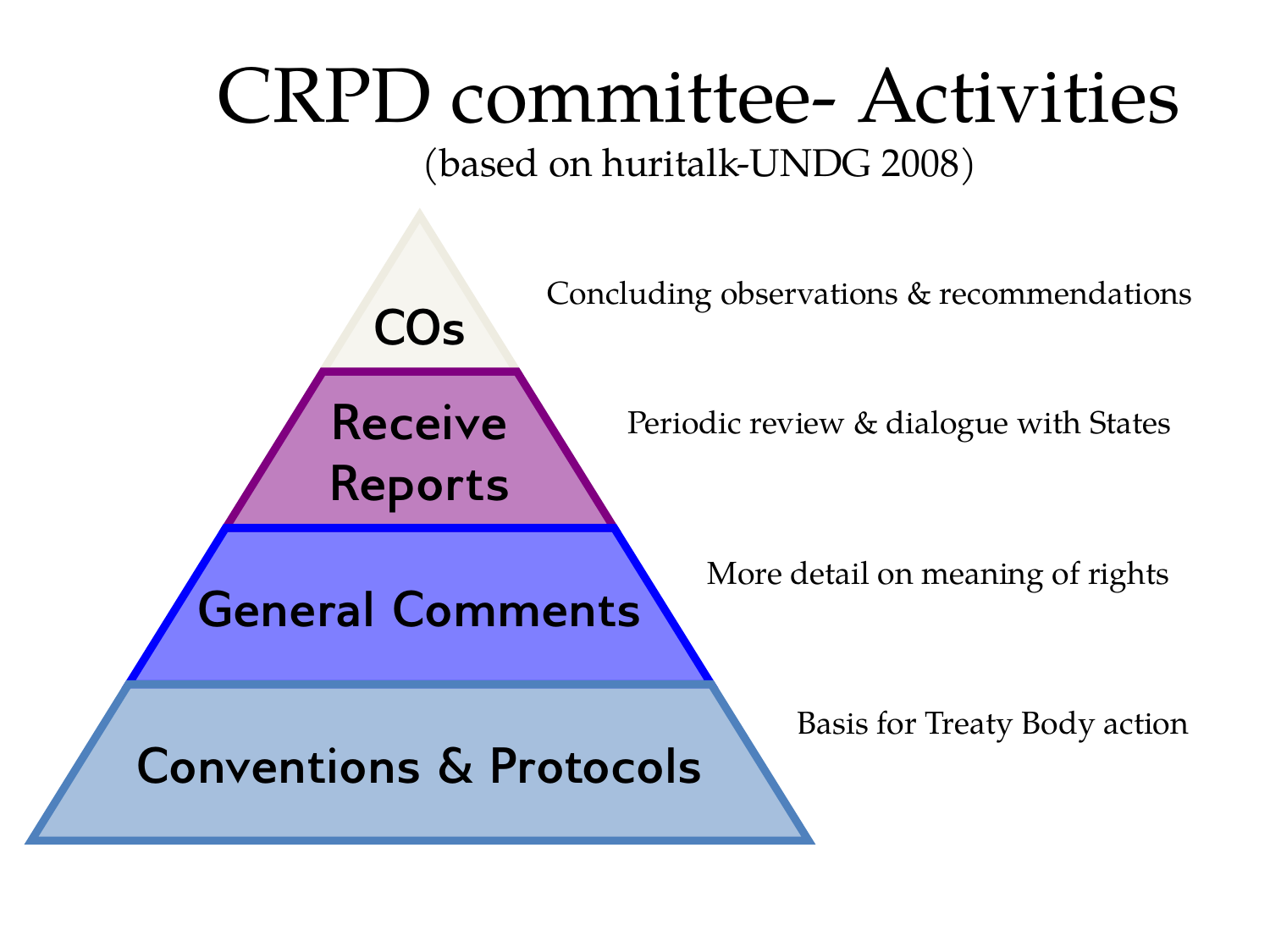

# CRPD committee- Activities (based on huritalk-UNDG 2008)

COs
Receive
Reports
General Comments
Conventions & Protocols
Concluding observations & recommendations
Periodic review & dialogue with States
More detail on meaning of rights
Basis for Treaty Body action